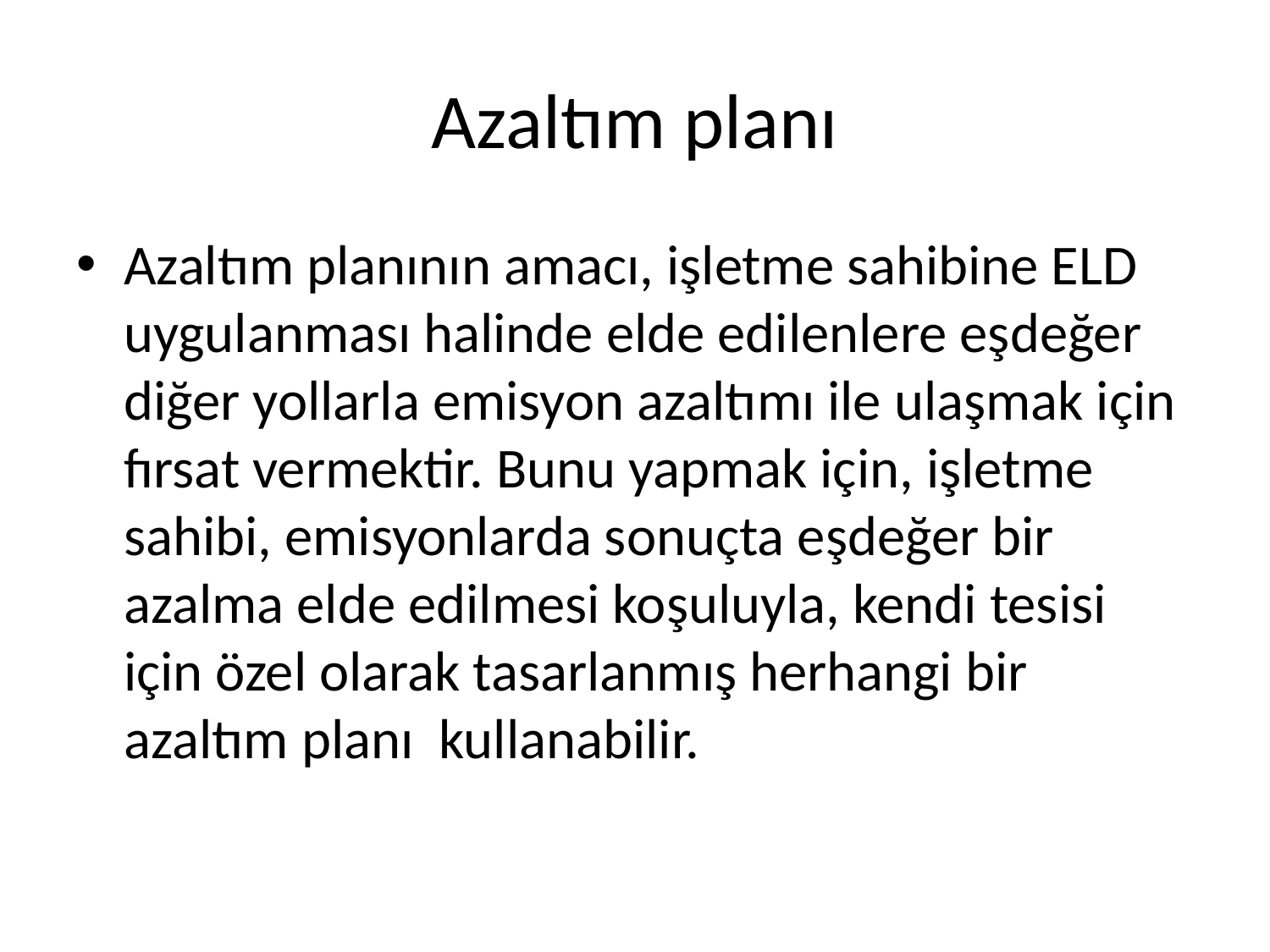

# Azaltım planı
Azaltım planının amacı, işletme sahibine ELD uygulanması halinde elde edilenlere eşdeğer diğer yollarla emisyon azaltımı ile ulaşmak için fırsat vermektir. Bunu yapmak için, işletme sahibi, emisyonlarda sonuçta eşdeğer bir azalma elde edilmesi koşuluyla, kendi tesisi için özel olarak tasarlanmış herhangi bir azaltım planı  kullanabilir.